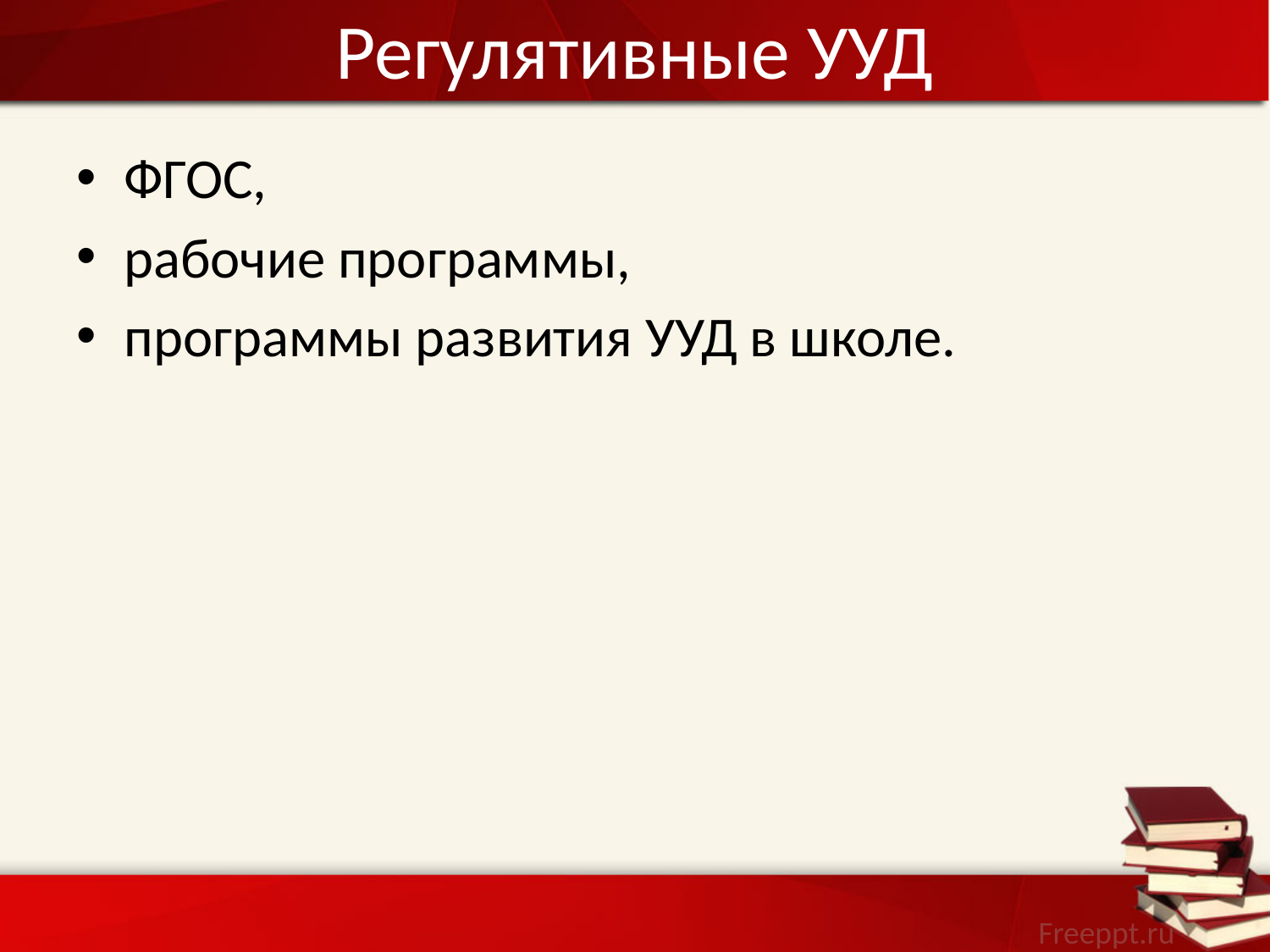

# Регулятивные УУД
ФГОС,
рабочие программы,
программы развития УУД в школе.